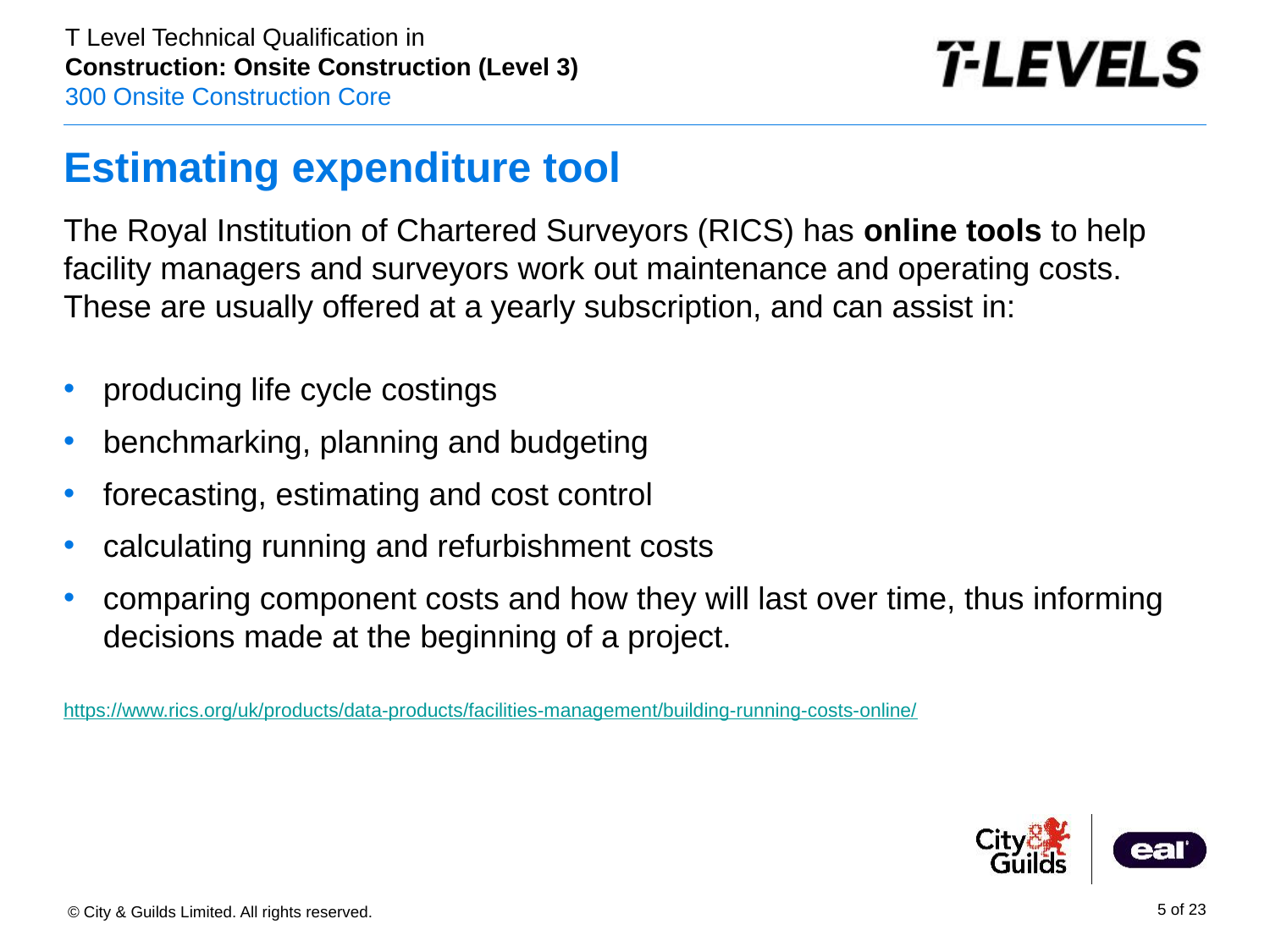

# Estimating expenditure tool
The Royal Institution of Chartered Surveyors (RICS) has online tools to help facility managers and surveyors work out maintenance and operating costs. These are usually offered at a yearly subscription, and can assist in:

producing life cycle costings
benchmarking, planning and budgeting
forecasting, estimating and cost control
calculating running and refurbishment costs
comparing component costs and how they will last over time, thus informing decisions made at the beginning of a project.
https://www.rics.org/uk/products/data-products/facilities-management/building-running-costs-online/